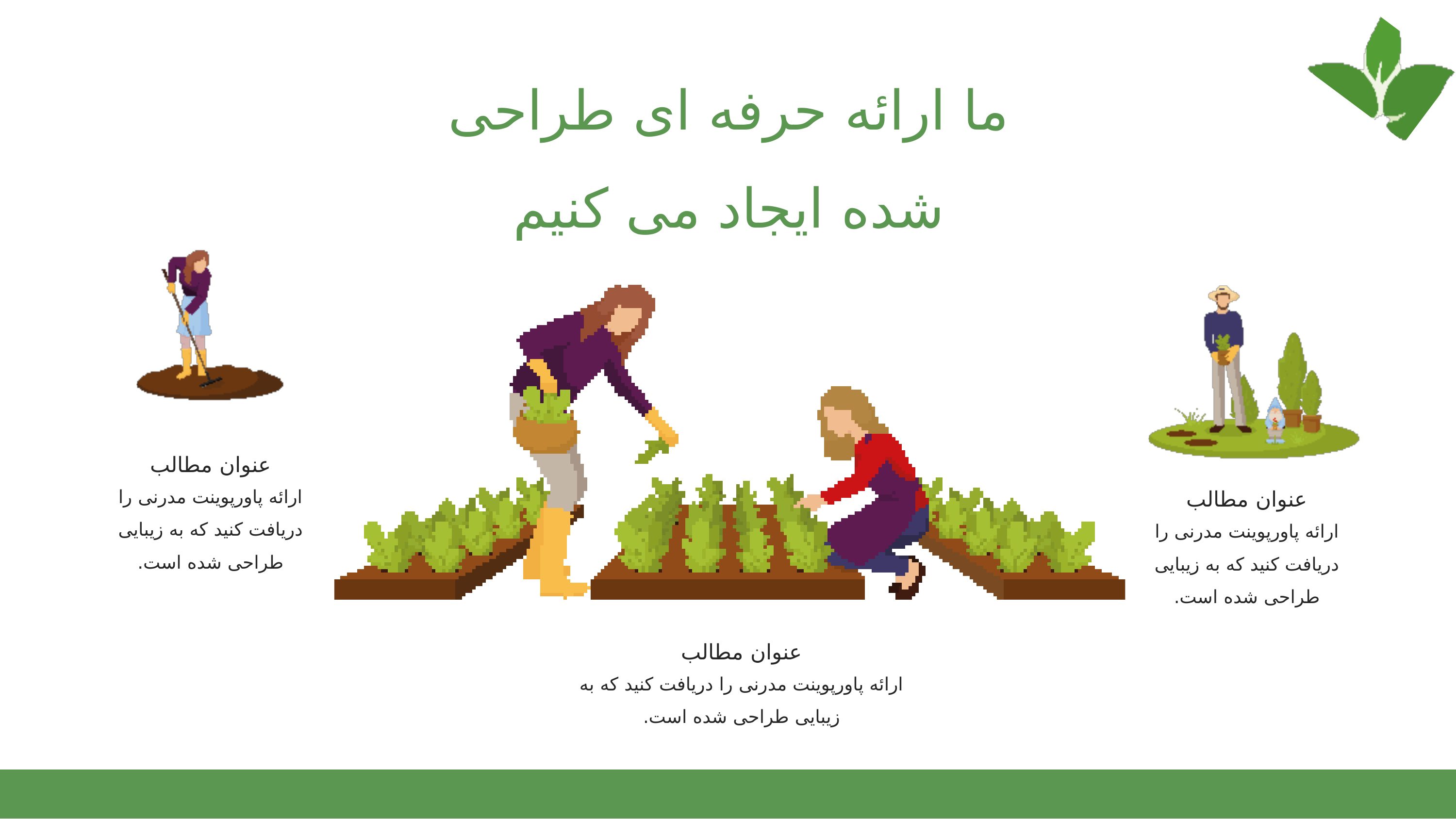

ما ارائه حرفه ای طراحی شده ایجاد می کنیم

عنوان مطالب
عنوان مطالب
ارائه پاورپوینت مدرنی را دریافت کنید که به زیبایی طراحی شده است.
ارائه پاورپوینت مدرنی را دریافت کنید که به زیبایی طراحی شده است.
عنوان مطالب
ارائه پاورپوینت مدرنی را دریافت کنید که به زیبایی طراحی شده است.